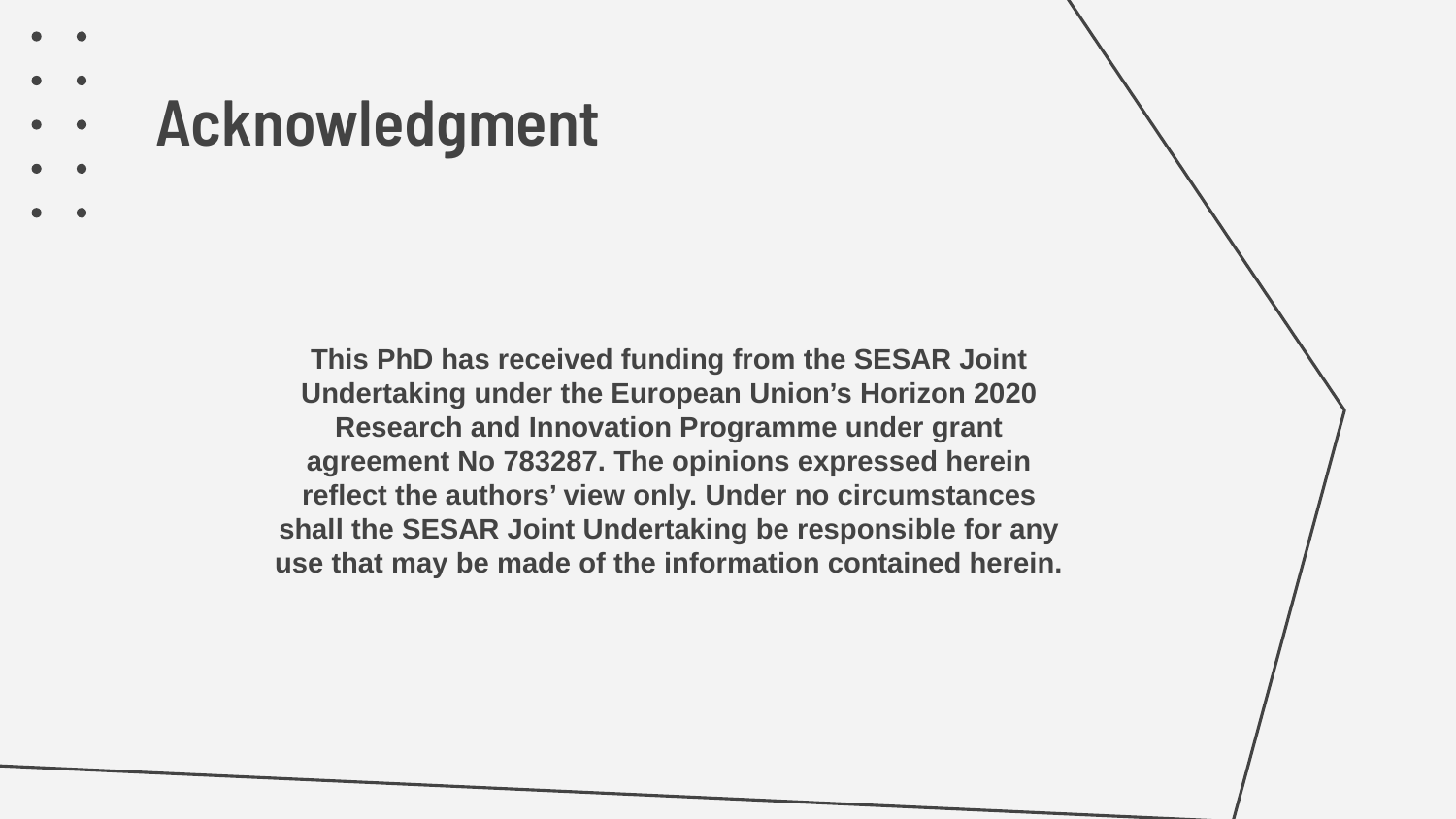

# Acknowledgment
This PhD has received funding from the SESAR Joint Undertaking under the European Union’s Horizon 2020 Research and Innovation Programme under grant agreement No 783287. The opinions expressed herein reflect the authors’ view only. Under no circumstances shall the SESAR Joint Undertaking be responsible for any use that may be made of the information contained herein.